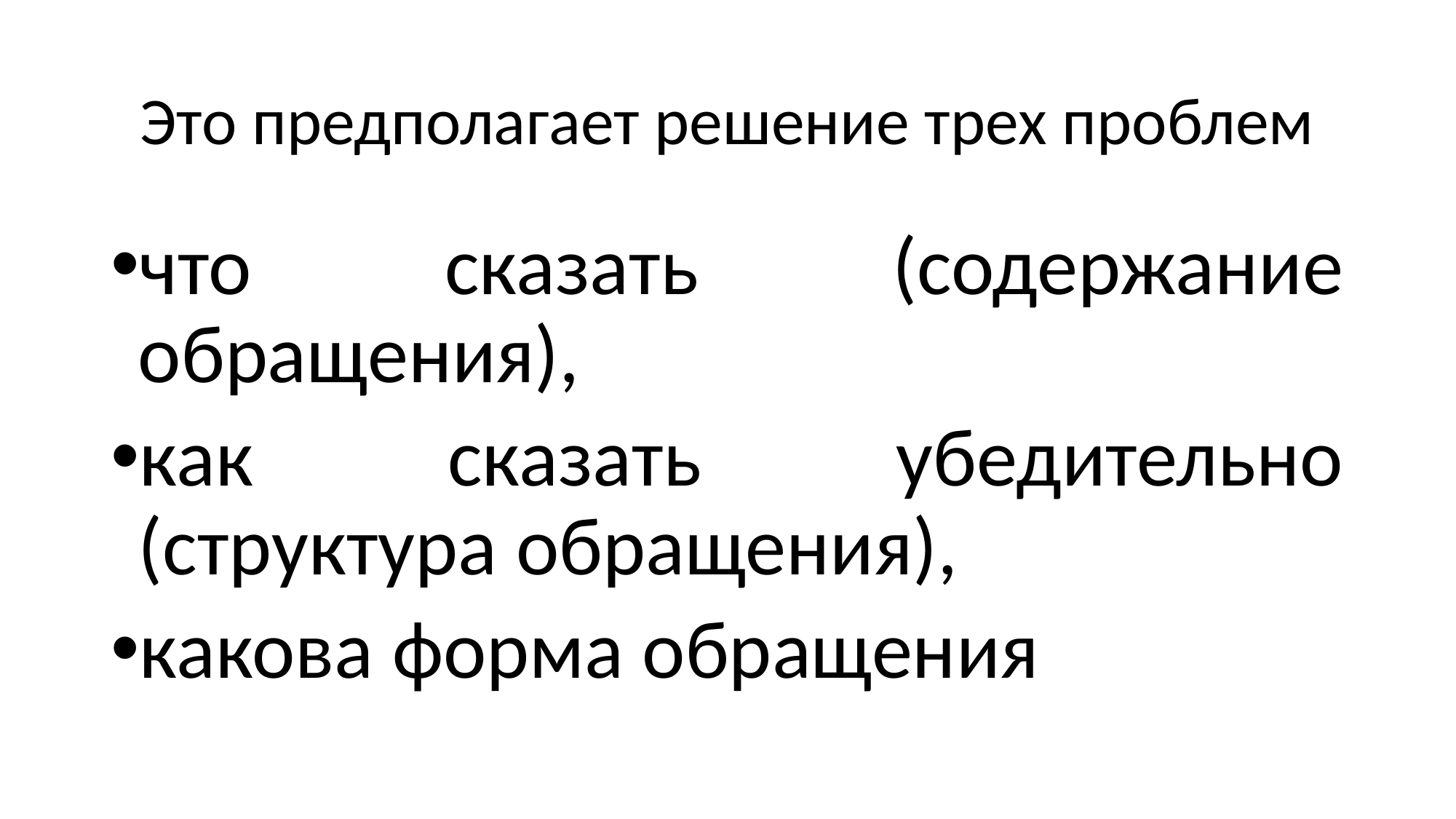

# Это предполагает решение трех проблем
что сказать (содержание обращения),
как сказать убедительно (структура обращения),
какова форма обращения